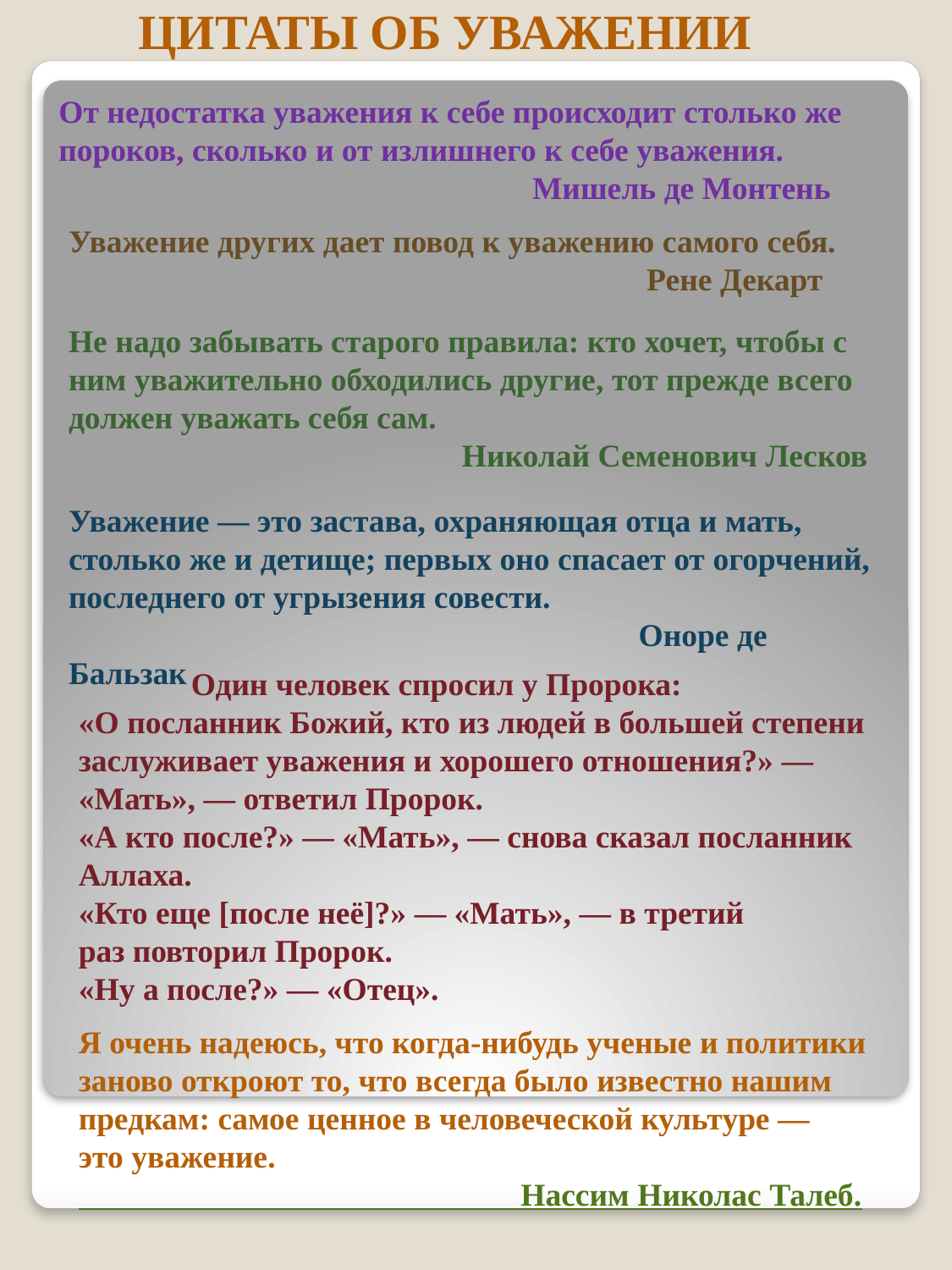

ЦИТАТЫ ОБ УВАЖЕНИИ
От недостатка уважения к себе происходит столько же пороков, сколько и от излишнего к себе уважения.
                                                           Мишель де Монтень
Уважение других дает повод к уважению самого себя.
                                                                        Рене Декарт
Не надо забывать старого правила: кто хочет, чтобы с ним уважительно обходились другие, тот прежде всего должен уважать себя сам.
                                                 Николай Семенович Лесков
Уважение — это застава, охраняющая отца и мать, столько же и детище; первых оно спасает от огорчений, последнего от угрызения совести.
                                                                       Оноре де Бальзак
              Один человек спросил у Пророка:
«О посланник Божий, кто из людей в большей степени заслуживает уважения и хорошего отношения?» — «Мать», — ответил Пророк.
«А кто после?» — «Мать», — снова сказал посланник Аллаха.
«Кто еще [после неё]?» — «Мать», — в третий раз повторил Пророк.
«Ну а после?» — «Отец».
Я очень надеюсь, что когда-нибудь ученые и политики заново откроют то, что всегда было известно нашим предкам: самое ценное в человеческой культуре — это уважение.
                                                       Нассим Николас Талеб.